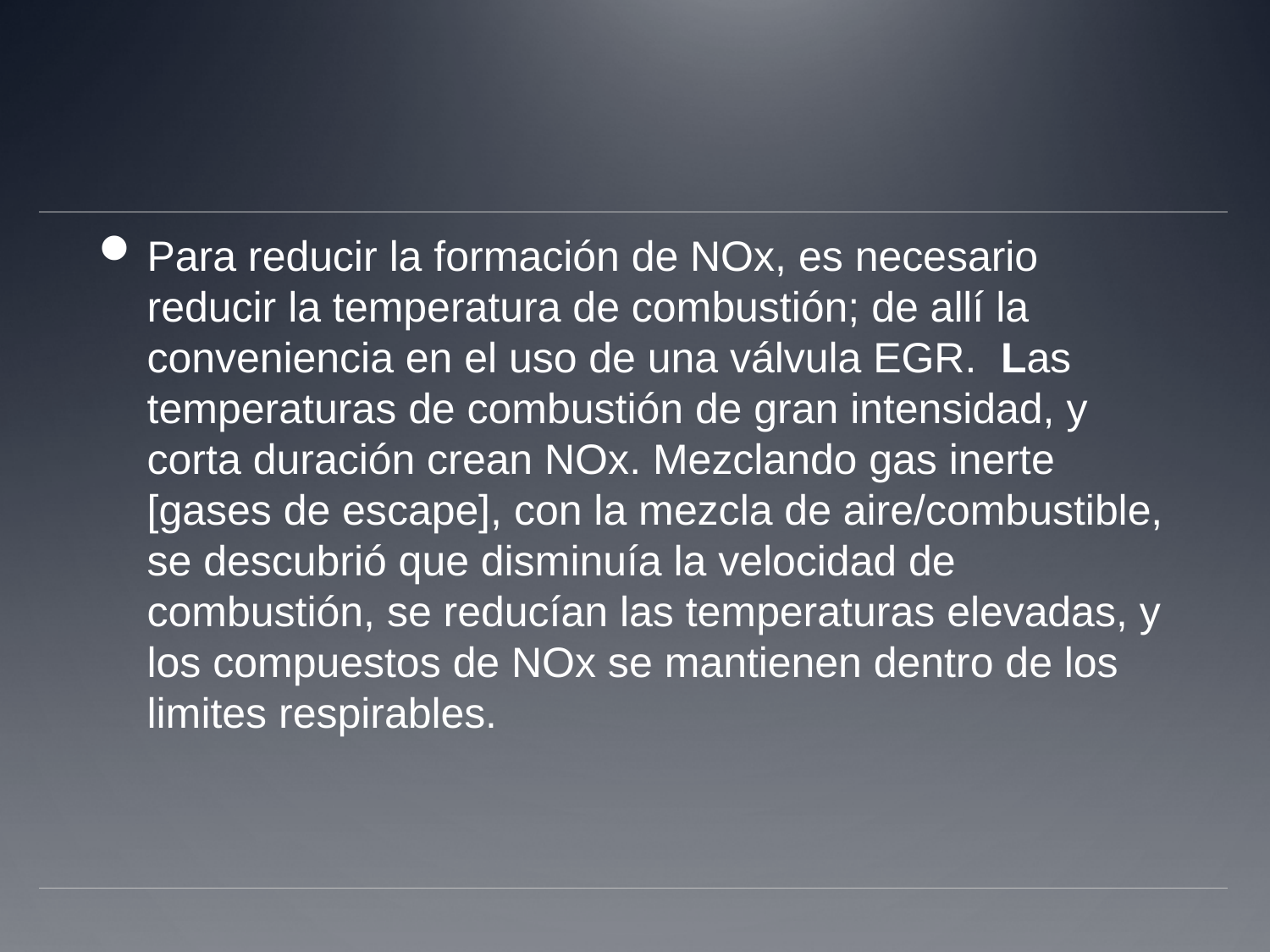

#
Para reducir la formación de NOx, es necesario reducir la temperatura de combustión; de allí la conveniencia en el uso de una válvula EGR.  Las temperaturas de combustión de gran intensidad, y corta duración crean NOx. Mezclando gas inerte [gases de escape], con la mezcla de aire/combustible, se descubrió que disminuía la velocidad de combustión, se reducían las temperaturas elevadas, y los compuestos de NOx se mantienen dentro de los limites respirables.